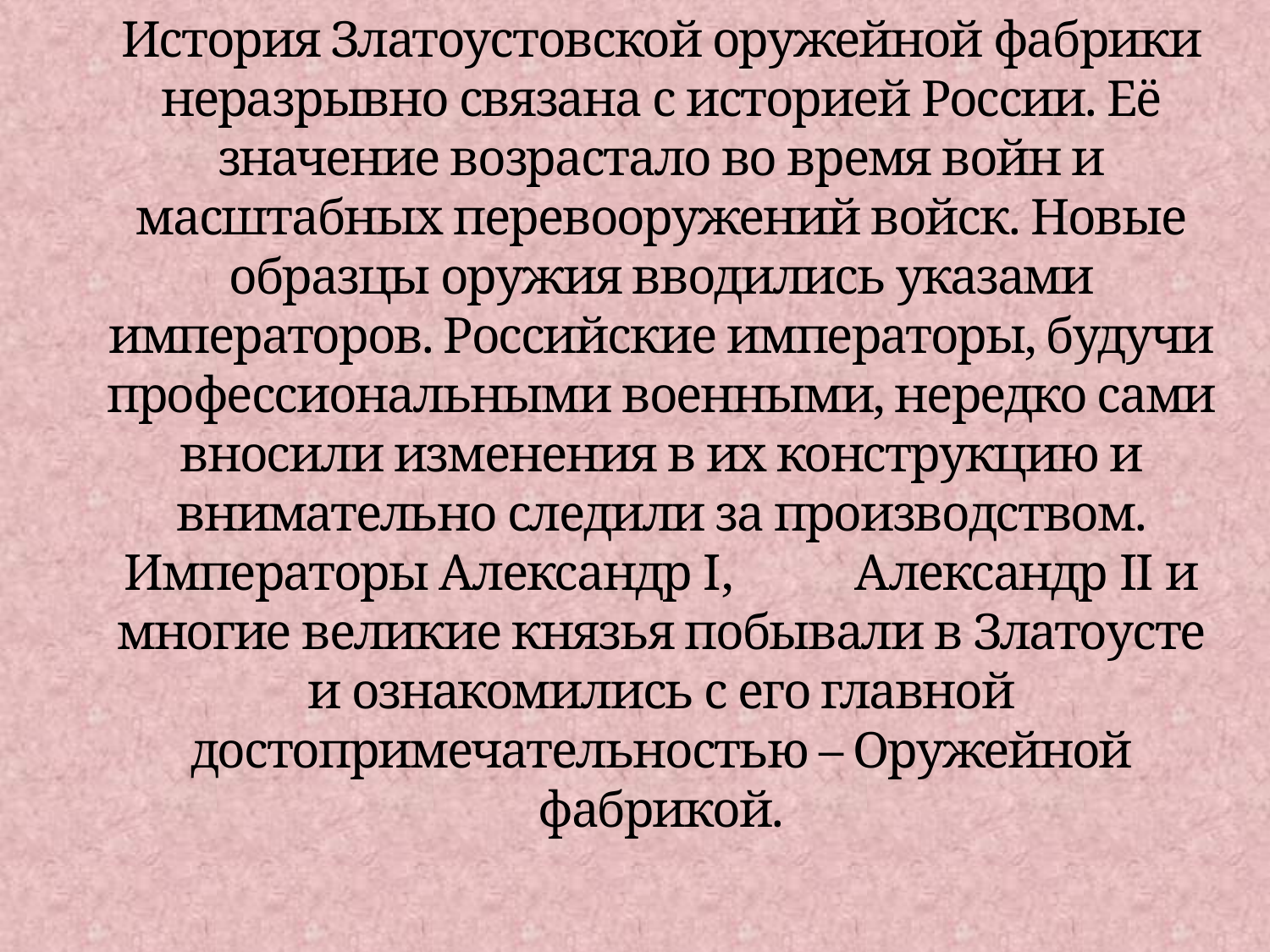

# История Златоустовской оружейной фабрики неразрывно связана с историей России. Её значение возрастало во время войн и масштабных перевооружений войск. Новые образцы оружия вводились указами императоров. Российские императоры, будучи профессиональными военными, нередко сами вносили изменения в их конструкцию и внимательно следили за производством. Императоры Александр I,           Александр II и многие великие князья побывали в Златоусте и ознакомились с его главной достопримечательностью – Оружейной фабрикой.